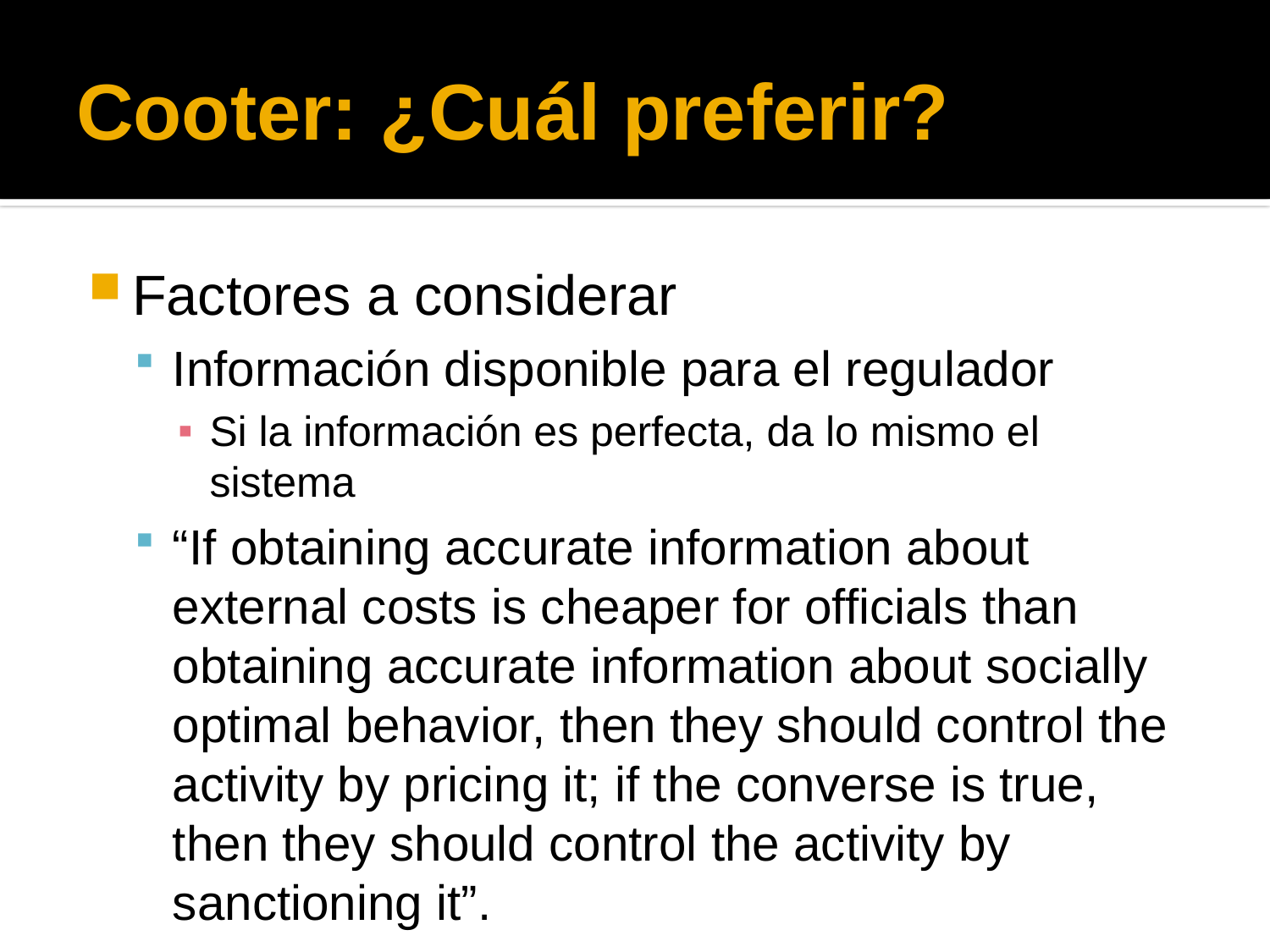

# Cooter: ¿Cuál preferir?
Factores a considerar
Información disponible para el regulador
Si la información es perfecta, da lo mismo el sistema
“If obtaining accurate information about external costs is cheaper for officials than obtaining accurate information about socially optimal behavior, then they should control the activity by pricing it; if the converse is true, then they should control the activity by sanctioning it”.